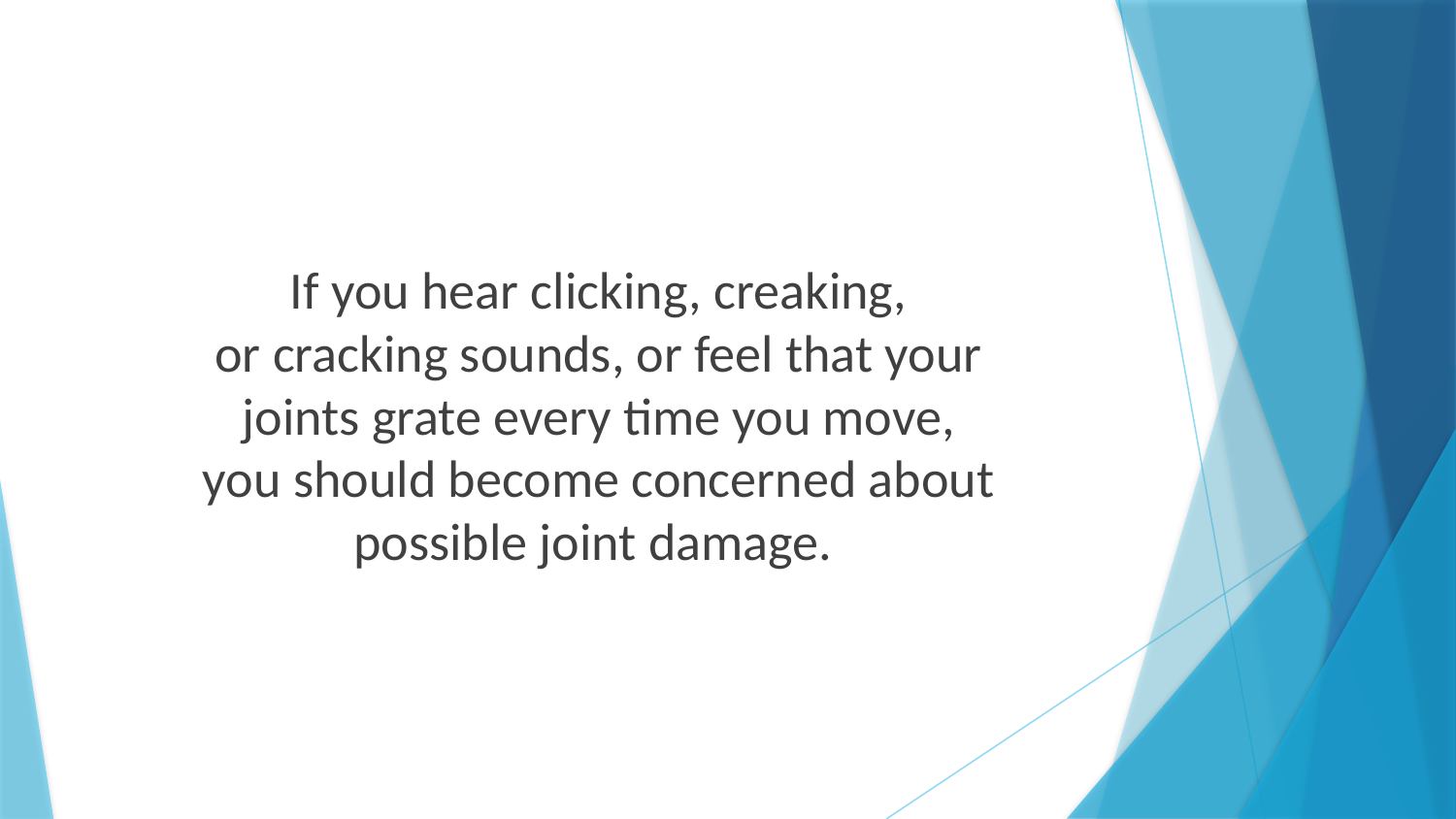

If you hear clicking, creaking,
or cracking sounds, or feel that your
joints grate every time you move,
you should become concerned about
possible joint damage.